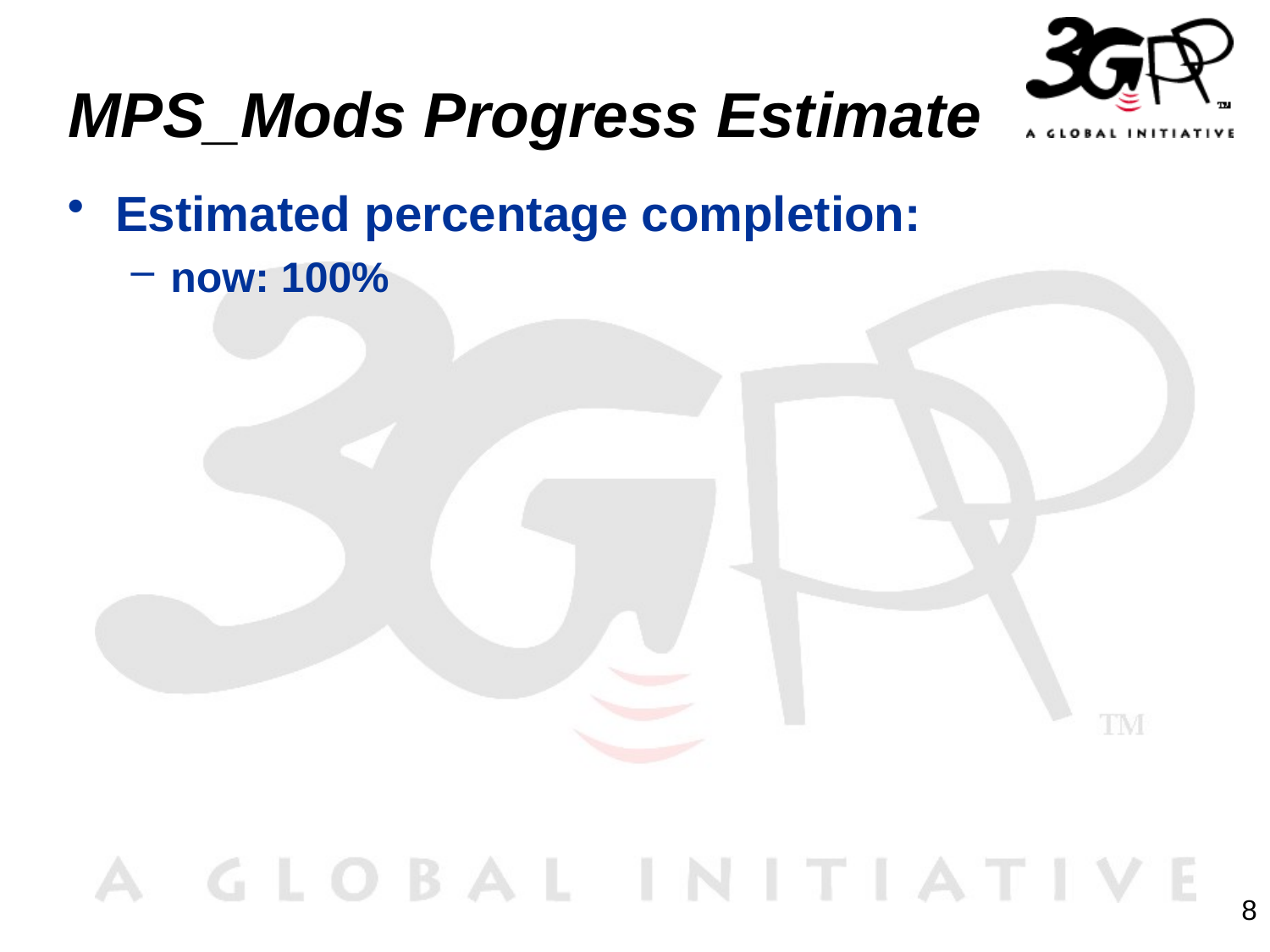

# MPS_Mods Progress Estimate
Estimated percentage completion:
now: 100%
8